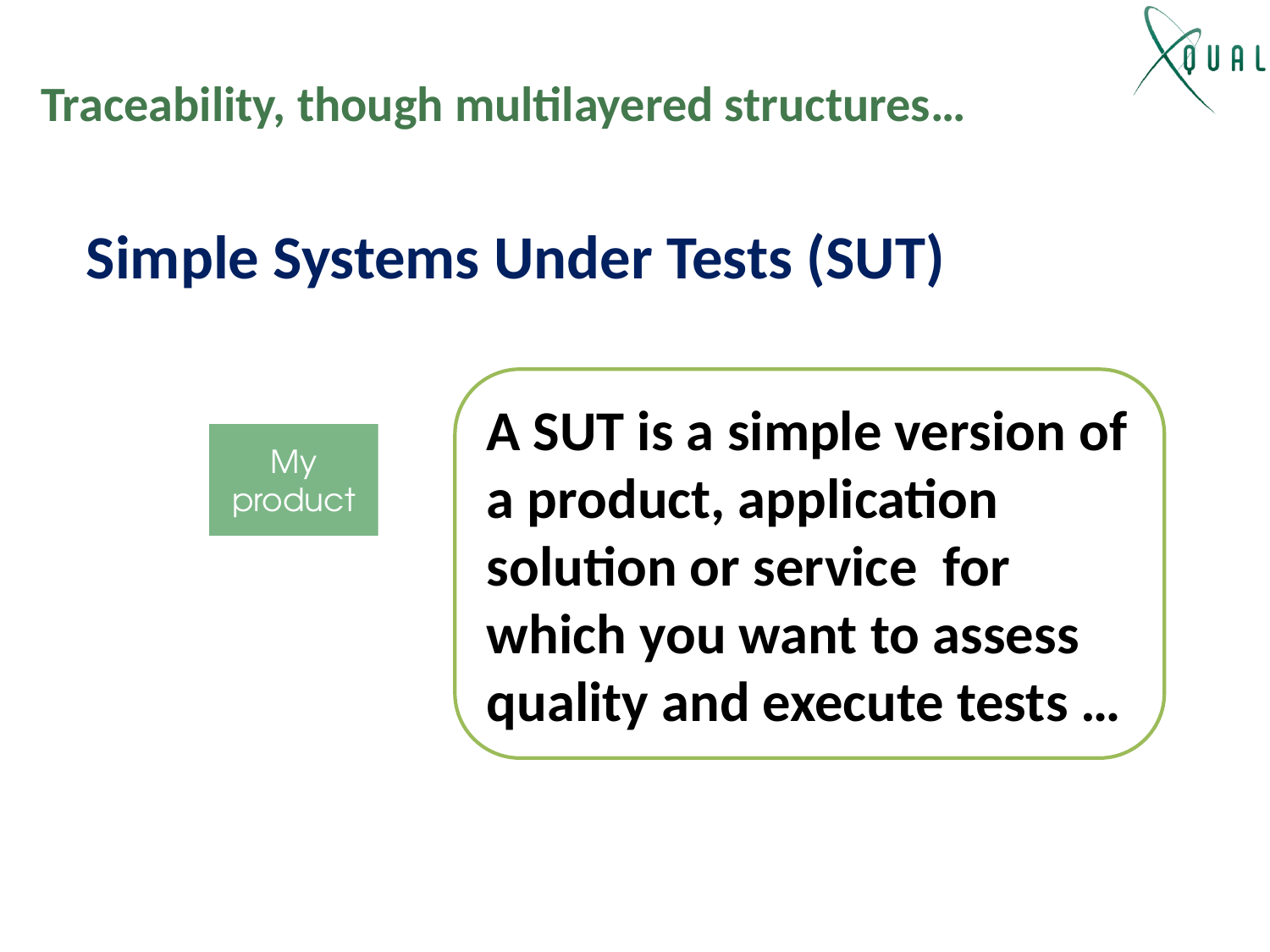

Traceability, though multilayered structures…
Simple Systems Under Tests (SUT)
A SUT is a simple version of a product, application solution or service  for which you want to assess quality and execute tests …
My product